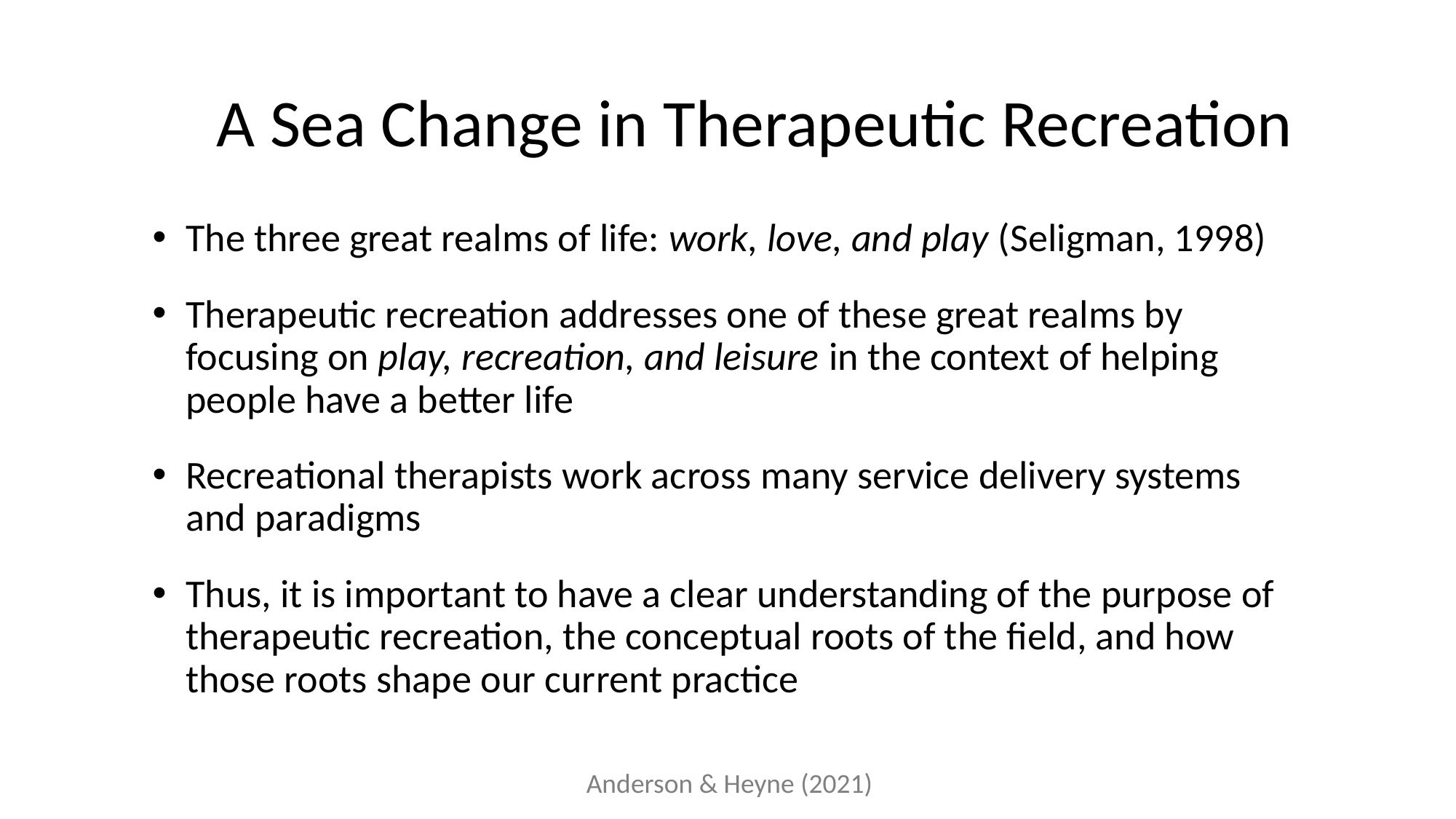

# A Sea Change in Therapeutic Recreation
The three great realms of life: work, love, and play (Seligman, 1998)
Therapeutic recreation addresses one of these great realms by focusing on play, recreation, and leisure in the context of helping people have a better life
Recreational therapists work across many service delivery systems and paradigms
Thus, it is important to have a clear understanding of the purpose of therapeutic recreation, the conceptual roots of the field, and how those roots shape our current practice
Anderson & Heyne (2021)